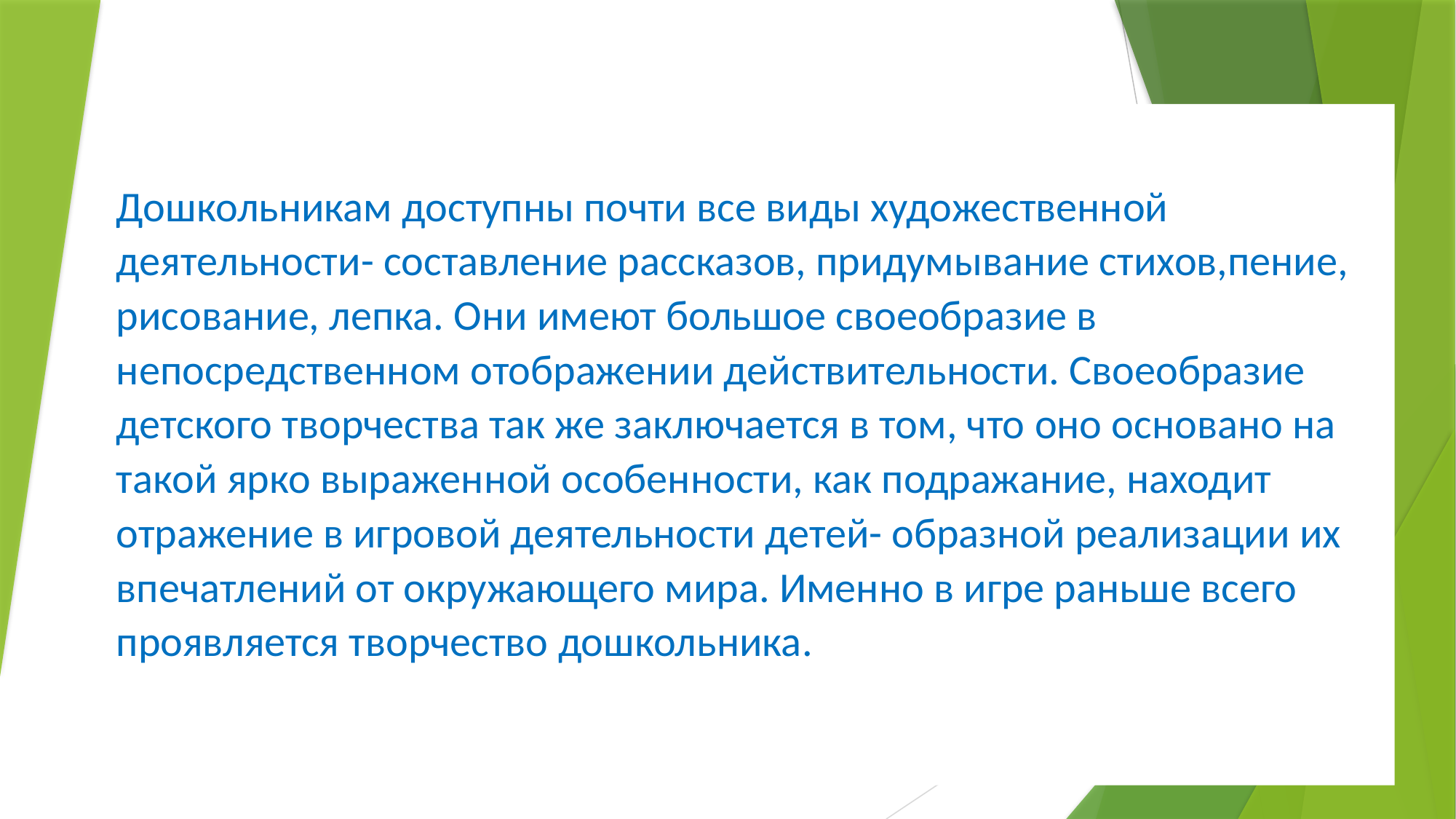

Дошкольникам доступны почти все виды художественной деятельности- составление рассказов, придумывание стихов,пение, рисование, лепка. Они имеют большое своеобразие в непосредственном отображении действительности. Своеобразие детского творчества так же заключается в том, что оно основано на такой ярко выраженной особенности, как подражание, находит отражение в игровой деятельности детей- образной реализации их впечатлений от окружающего мира. Именно в игре раньше всего проявляется творчество дошкольника.